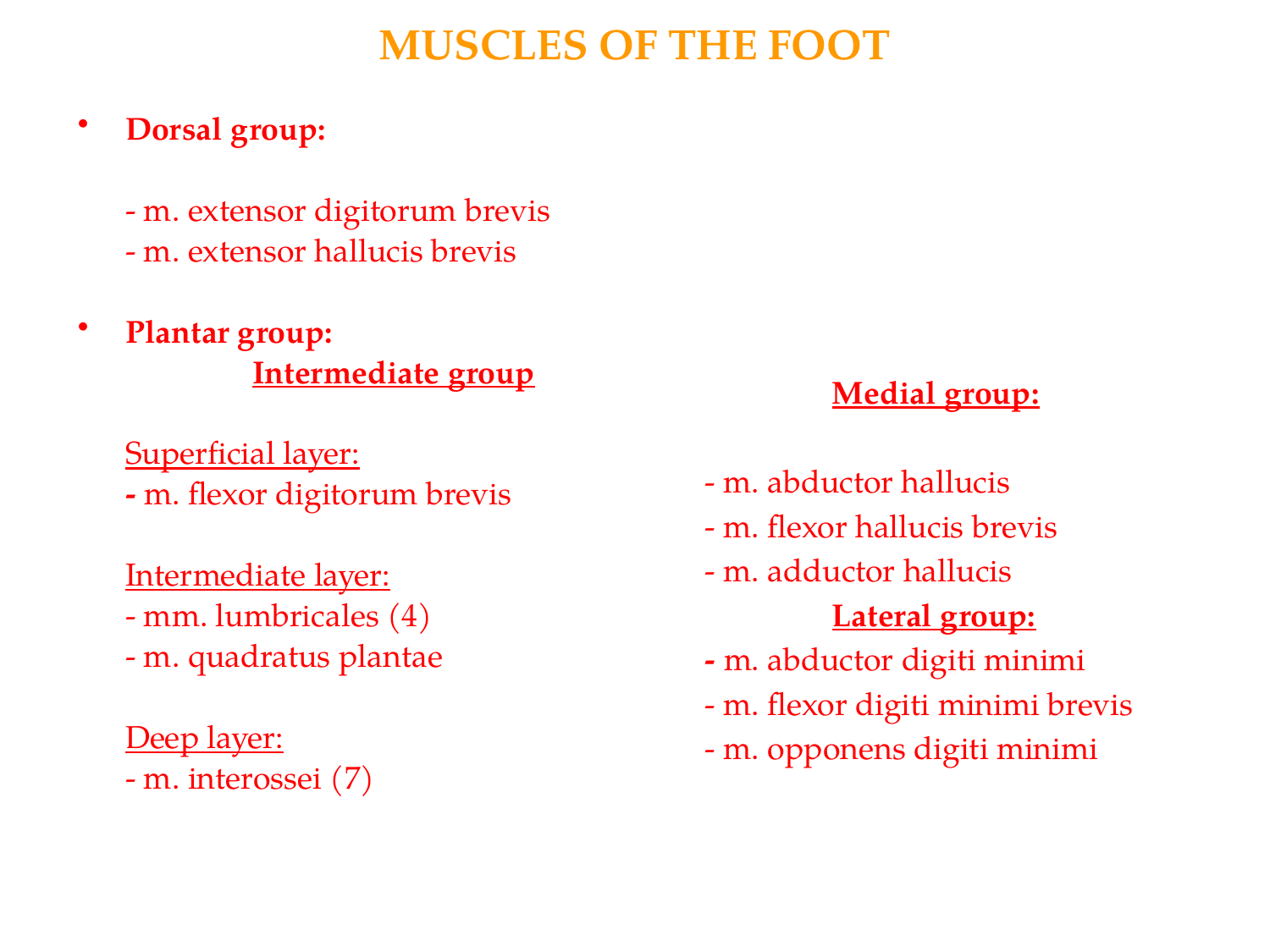

MUSCLES OF THE FOOT
Dorsal group:

	- m. extensor digitorum brevis
	- m. extensor hallucis brevis

Plantar group:
		Intermediate group

	Superficial layer:
	- m. flexor digitorum brevis

	Intermediate layer:
	- mm. lumbricales (4)
	- m. quadratus plantae

	Deep layer:
	- m. interossei (7)
		Medial group:

	- m. abductor hallucis
	- m. flexor hallucis brevis
	- m. adductor hallucis
		Lateral group:
	- m. abductor digiti minimi
	- m. flexor digiti minimi brevis
	- m. opponens digiti minimi